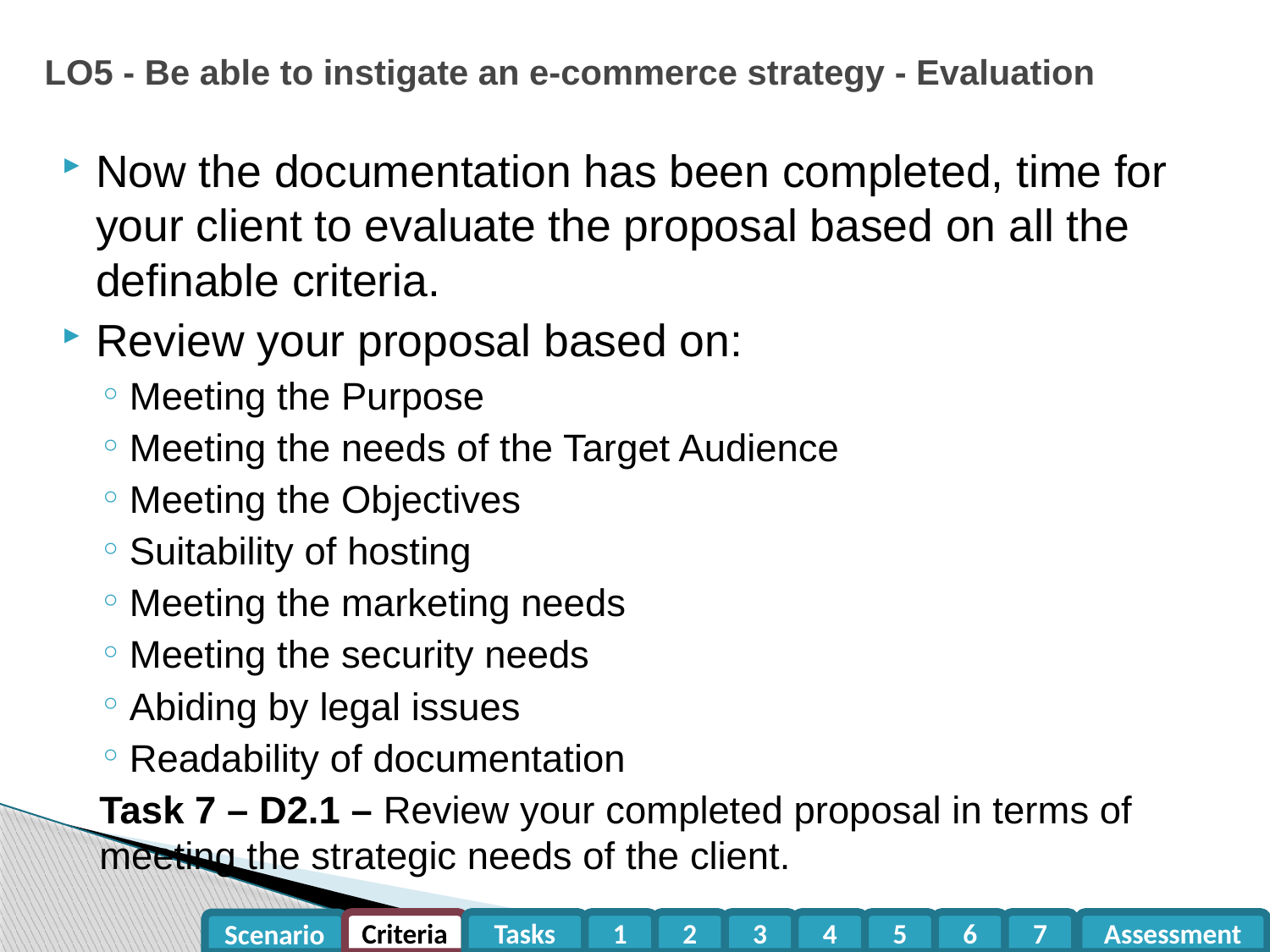

# LO5 - Be able to instigate an e-commerce strategy - Evaluation
Now the documentation has been completed, time for your client to evaluate the proposal based on all the definable criteria.
Review your proposal based on:
Meeting the Purpose
Meeting the needs of the Target Audience
Meeting the Objectives
Suitability of hosting
Meeting the marketing needs
Meeting the security needs
Abiding by legal issues
Readability of documentation
Task 7 – D2.1 – Review your completed proposal in terms of meeting the strategic needs of the client.